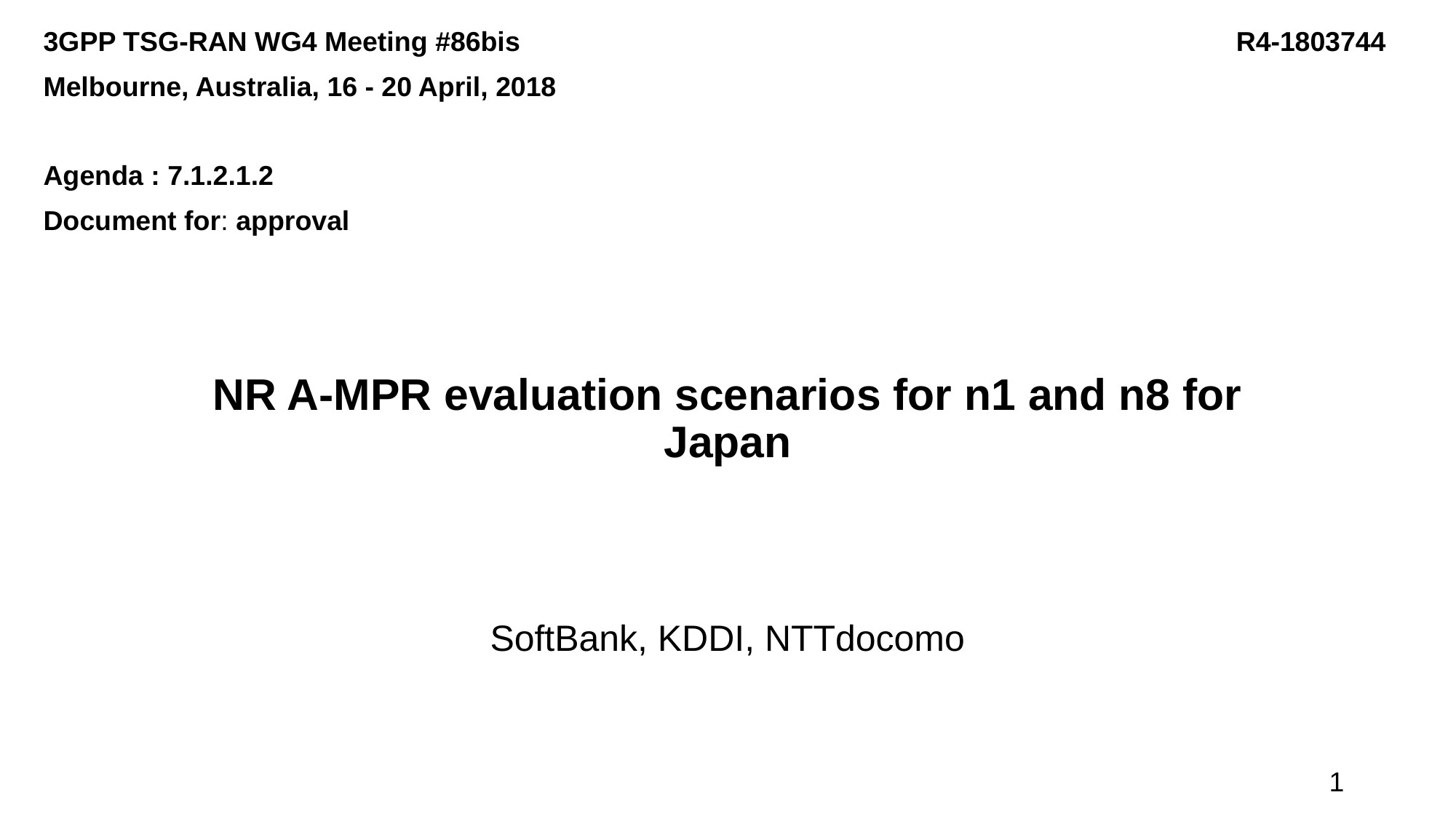

3GPP TSG-RAN WG4 Meeting #86bis	                                                                                     R4-1803744
Melbourne, Australia, 16 - 20 April, 2018

Agenda : 7.1.2.1.2
Document for: approval
# NR A-MPR evaluation scenarios for n1 and n8 for Japan
SoftBank, KDDI, NTTdocomo

1